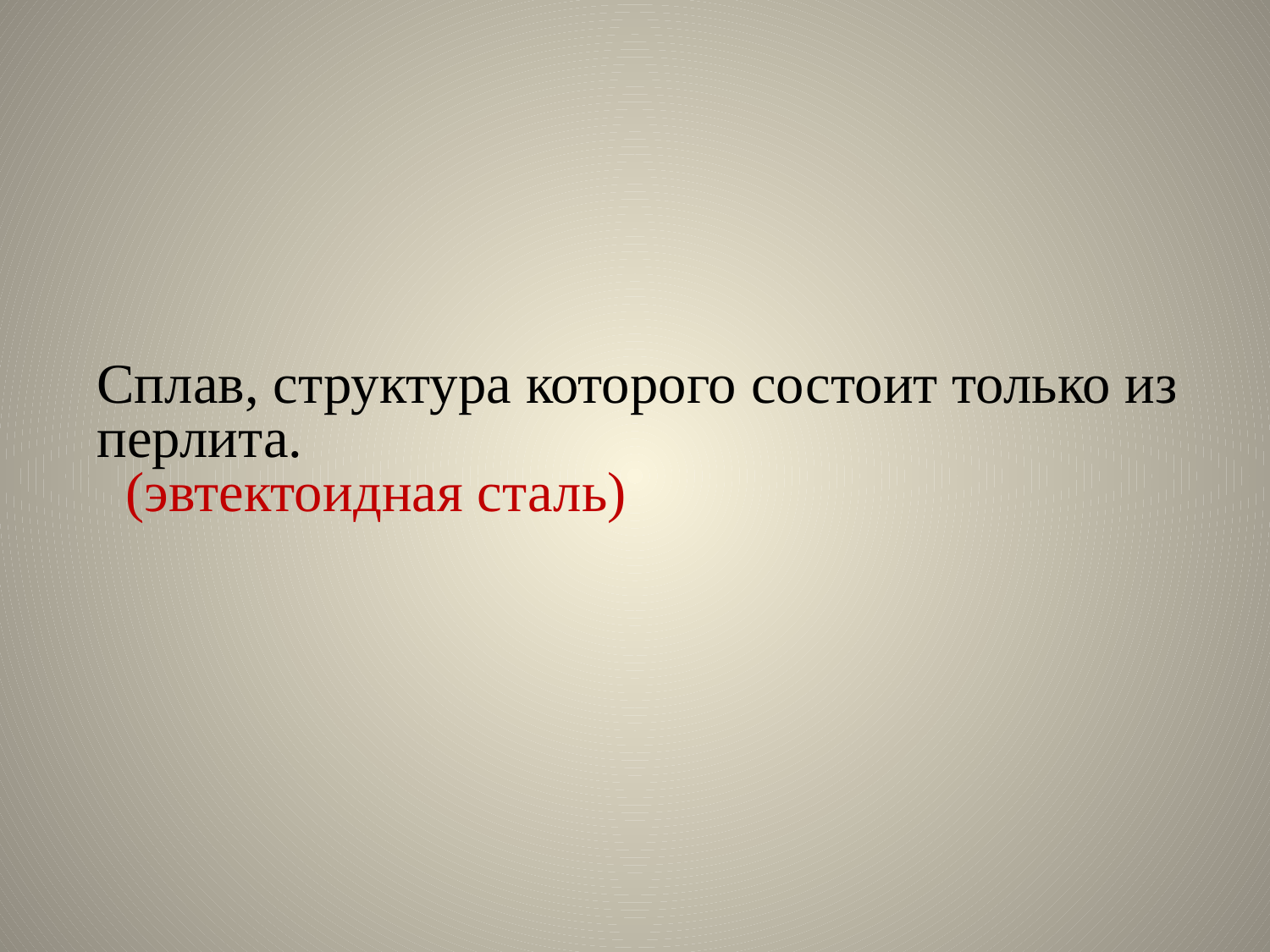

Сплав, структура которого состоит только из перлита.
        (эвтектоидная сталь)